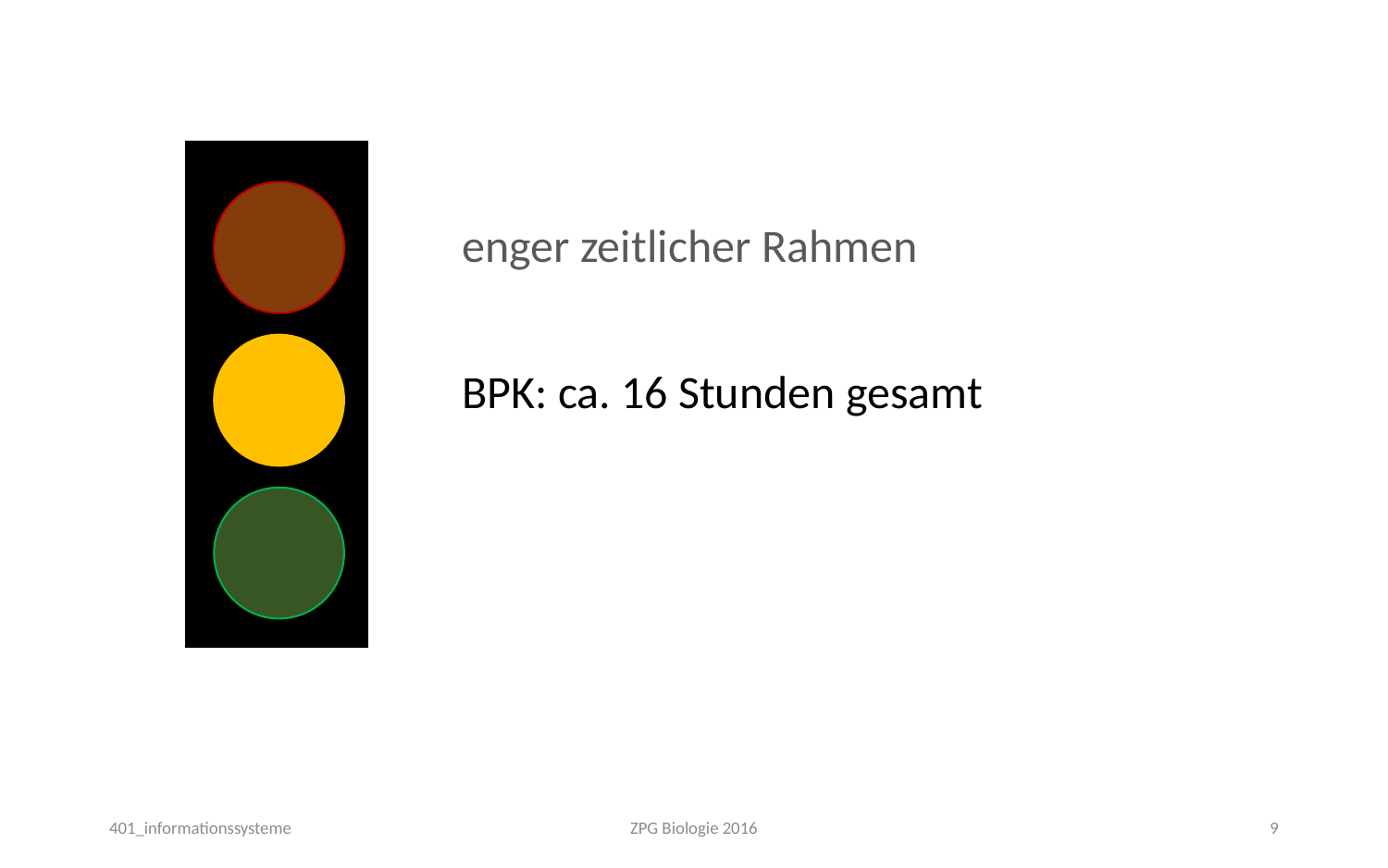

# enger zeitlicher Rahmen
BPK: ca. 16 Stunden gesamt
401_informationssysteme
ZPG Biologie 2016
9